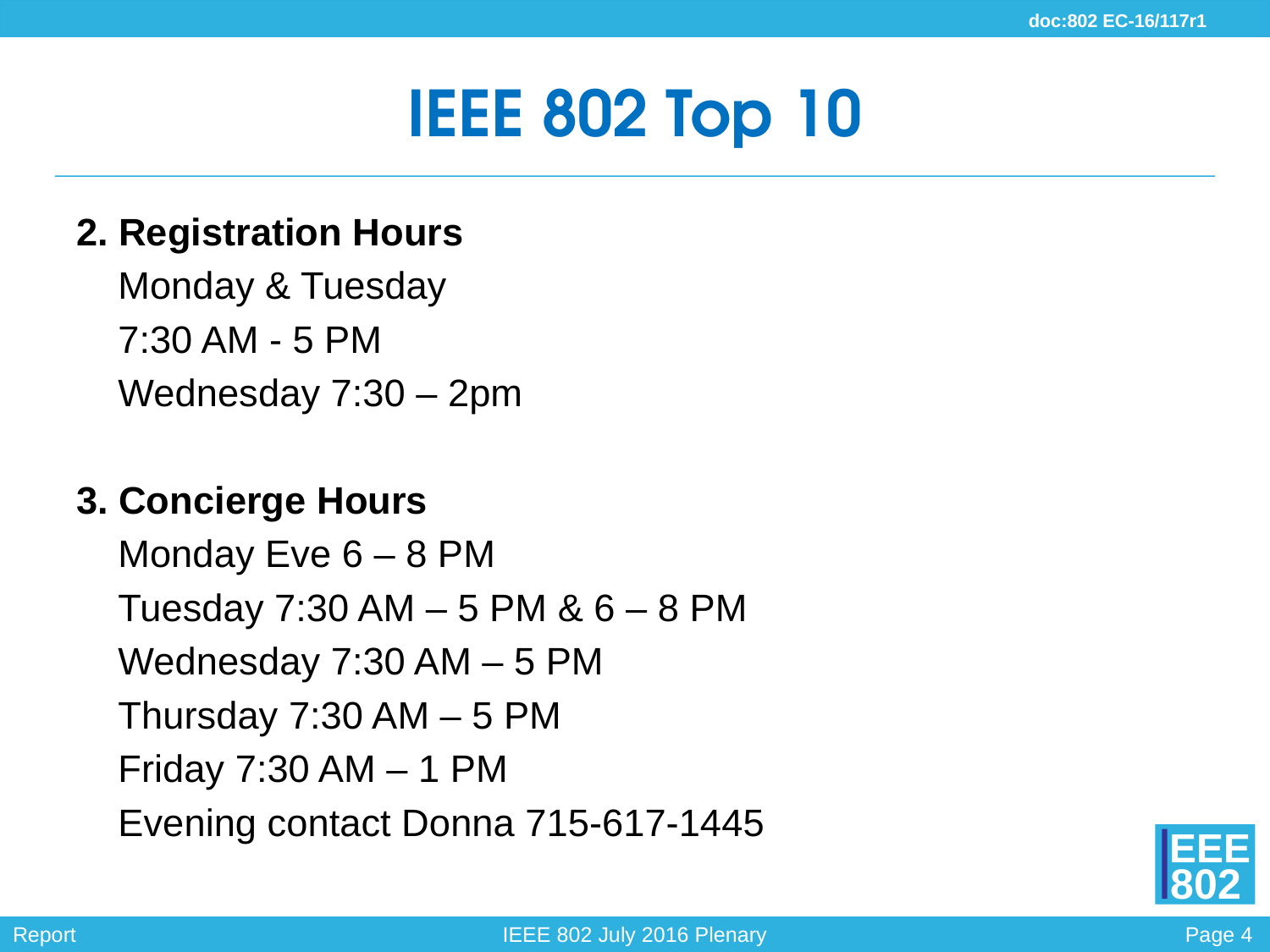

# IEEE 802 Top 10
2. Registration Hours
	Monday & Tuesday
	7:30 AM - 5 PM
	Wednesday 7:30 – 2pm

3. Concierge Hours
	Monday Eve 6 – 8 PM
	Tuesday 7:30 AM – 5 PM & 6 – 8 PM
	Wednesday 7:30 AM – 5 PM
	Thursday 7:30 AM – 5 PM
	Friday 7:30 AM – 1 PM
	Evening contact Donna 715-617-1445